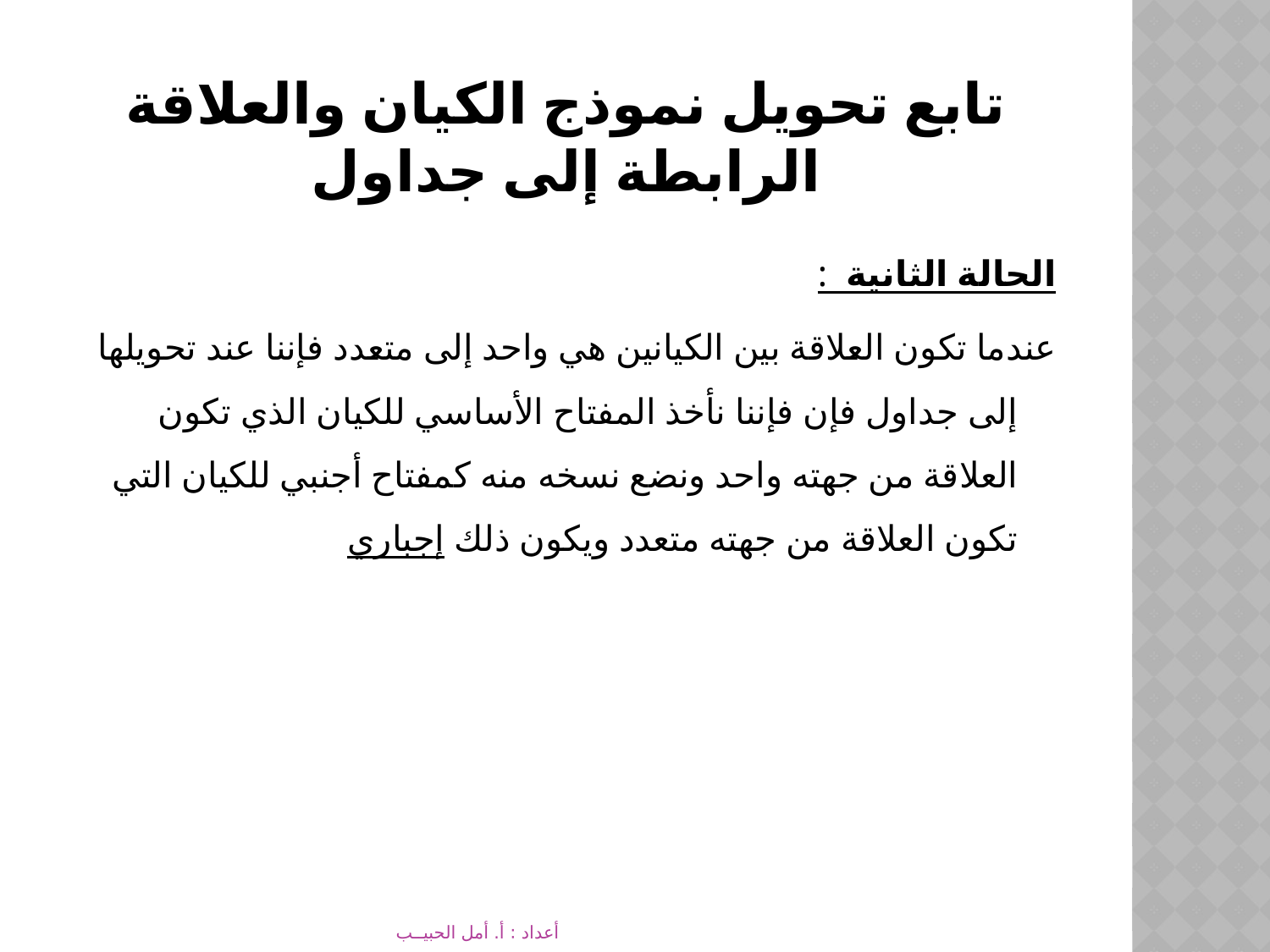

# تابع تحويل نموذج الكيان والعلاقة الرابطة إلى جداول
الحالة الثانية  :
عندما تكون العلاقة بين الكيانين هي واحد إلى متعدد فإننا عند تحويلها إلى جداول فإن فإننا نأخذ المفتاح الأساسي للكيان الذي تكون العلاقة من جهته واحد ونضع نسخه منه كمفتاح أجنبي للكيان التي تكون العلاقة من جهته متعدد ويكون ذلك إجباري

أعداد : أ. أمل الحبيــب